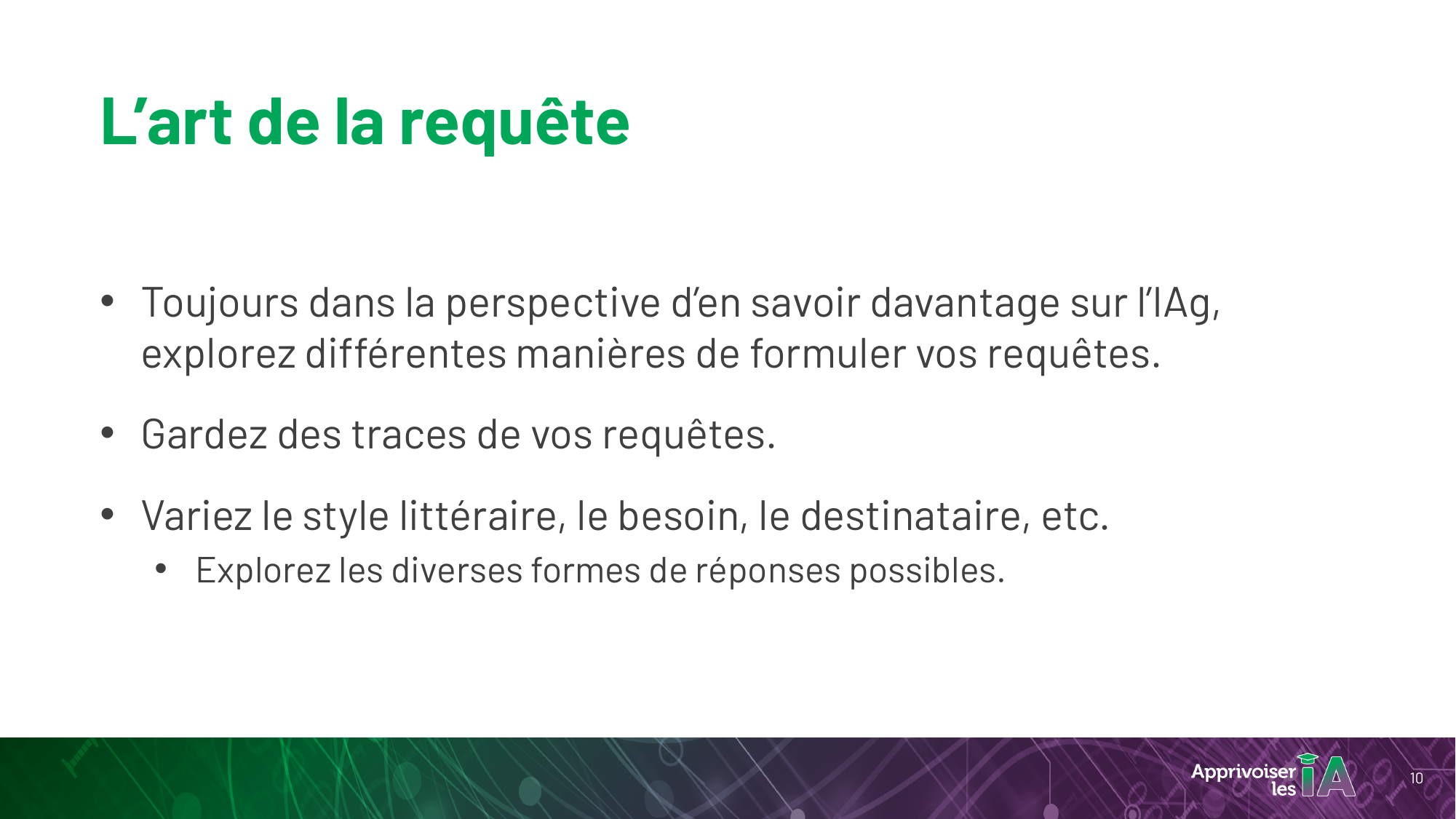

# L’art de la requête
Toujours dans la perspective d’en savoir davantage sur l’IAg, explorez différentes manières de formuler vos requêtes.
Gardez des traces de vos requêtes.
Variez le style littéraire, le besoin, le destinataire, etc.
Explorez les diverses formes de réponses possibles.

10